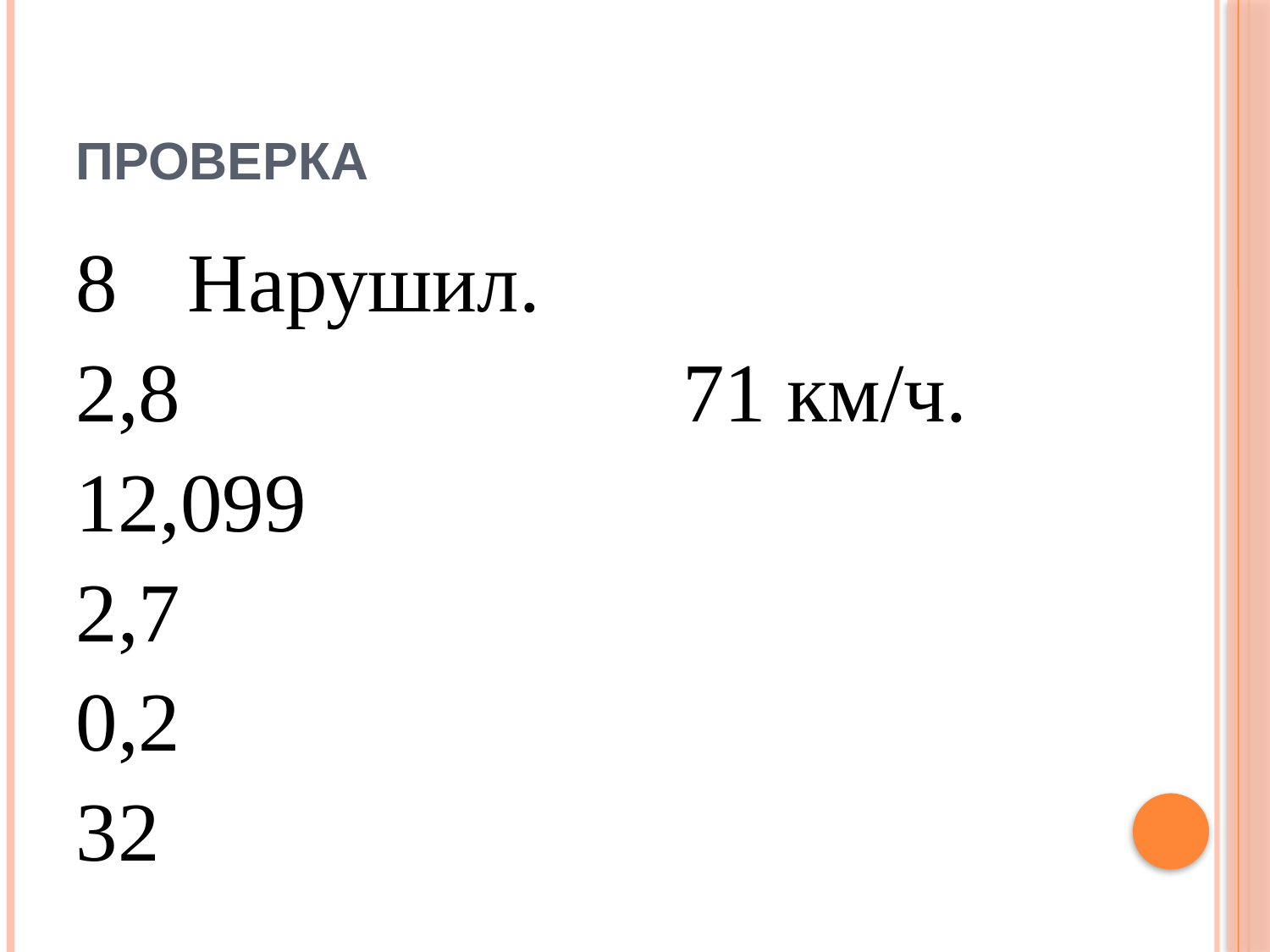

# Проверка
8					Нарушил.
2,8                        71 км/ч.
12,099
2,7
0,2
32